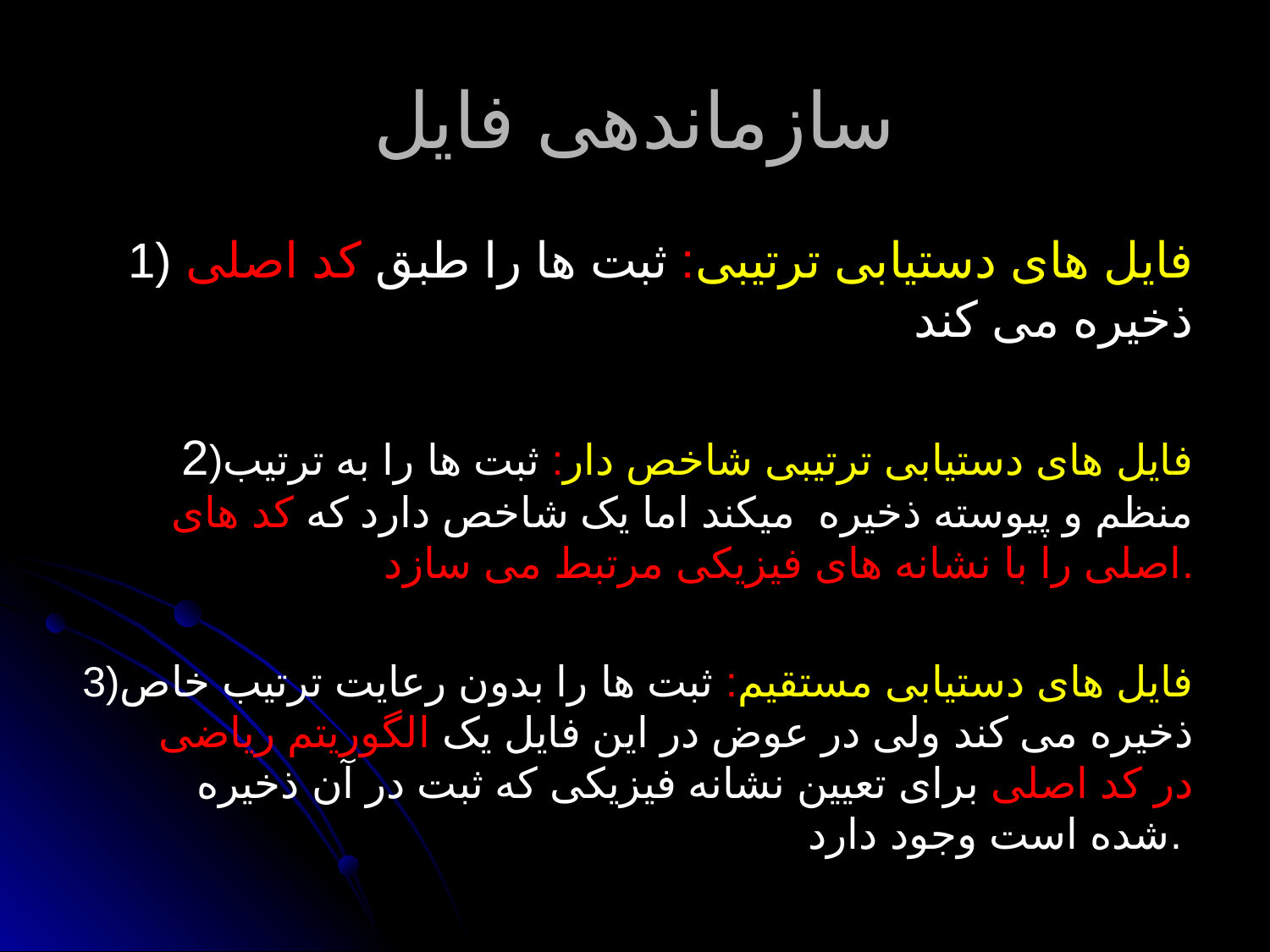

# سازماندهی فایل
 1) فایل های دستیابی ترتیبی: ثبت ها را طبق کد اصلی ذخیره می کند

2)فایل های دستیابی ترتیبی شاخص دار: ثبت ها را به ترتیب منظم و پیوسته ذخیره  میکند اما یک شاخص دارد که کد های اصلی را با نشانه های فیزیکی مرتبط می سازد.

3)فایل های دستیابی مستقیم: ثبت ها را بدون رعایت ترتیب خاص ذخیره می کند ولی در عوض در این فایل یک الگوریتم ریاضی در کد اصلی برای تعیین نشانه فیزیکی که ثبت در آن ذخیره شده است وجود دارد.